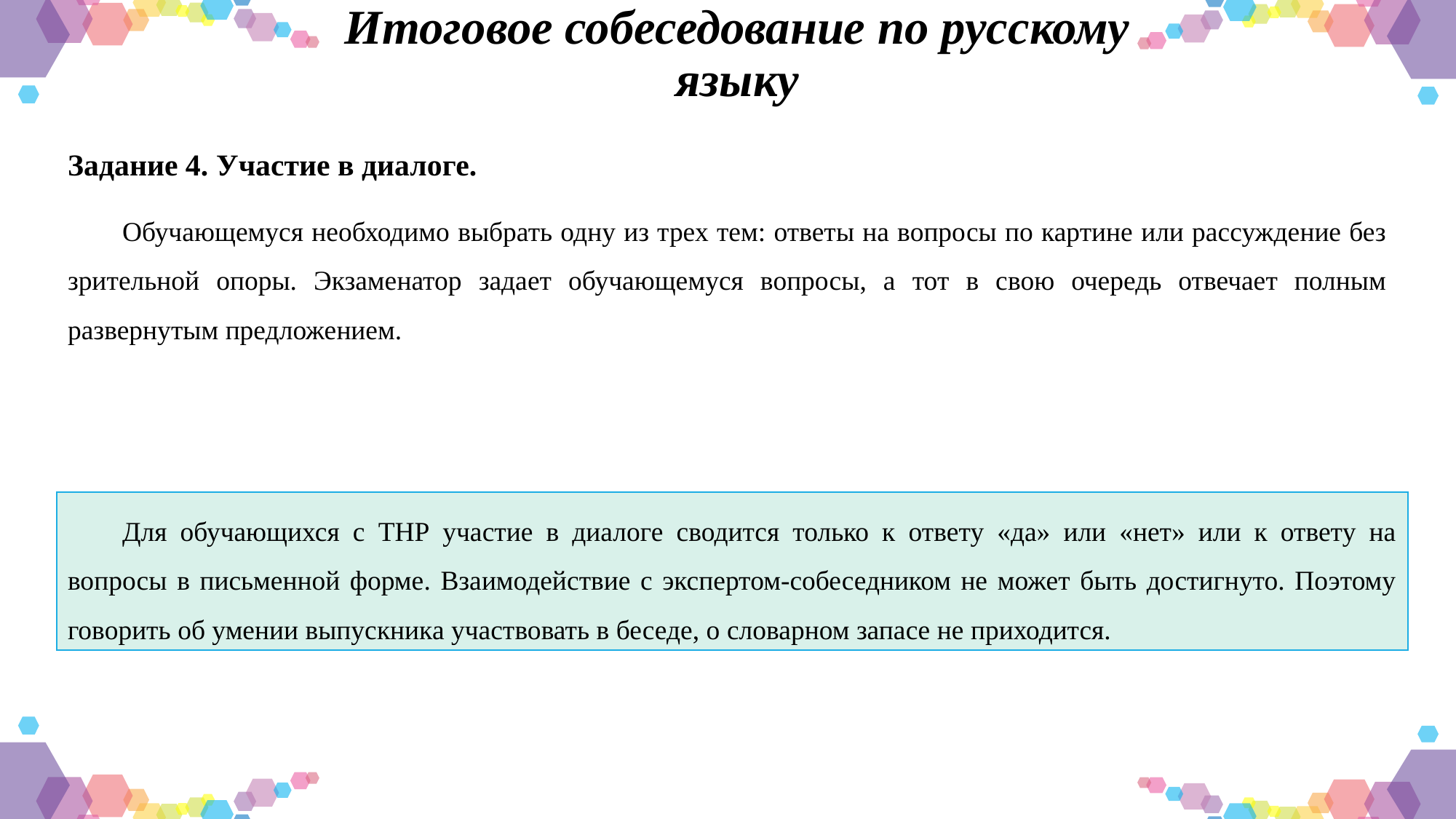

Итоговое собеседование по русскому языку
Задание 4. Участие в диалоге.
Обучающемуся необходимо выбрать одну из трех тем: ответы на вопросы по картине или рассуждение без зрительной опоры. Экзаменатор задает обучающемуся вопросы, а тот в свою очередь отвечает полным развернутым предложением.
Для обучающихся с ТНР участие в диалоге сводится только к ответу «да» или «нет» или к ответу на вопросы в письменной форме. Взаимодействие с экспертом-собеседником не может быть достигнуто. Поэтому говорить об умении выпускника участвовать в беседе, о словарном запасе не приходится.